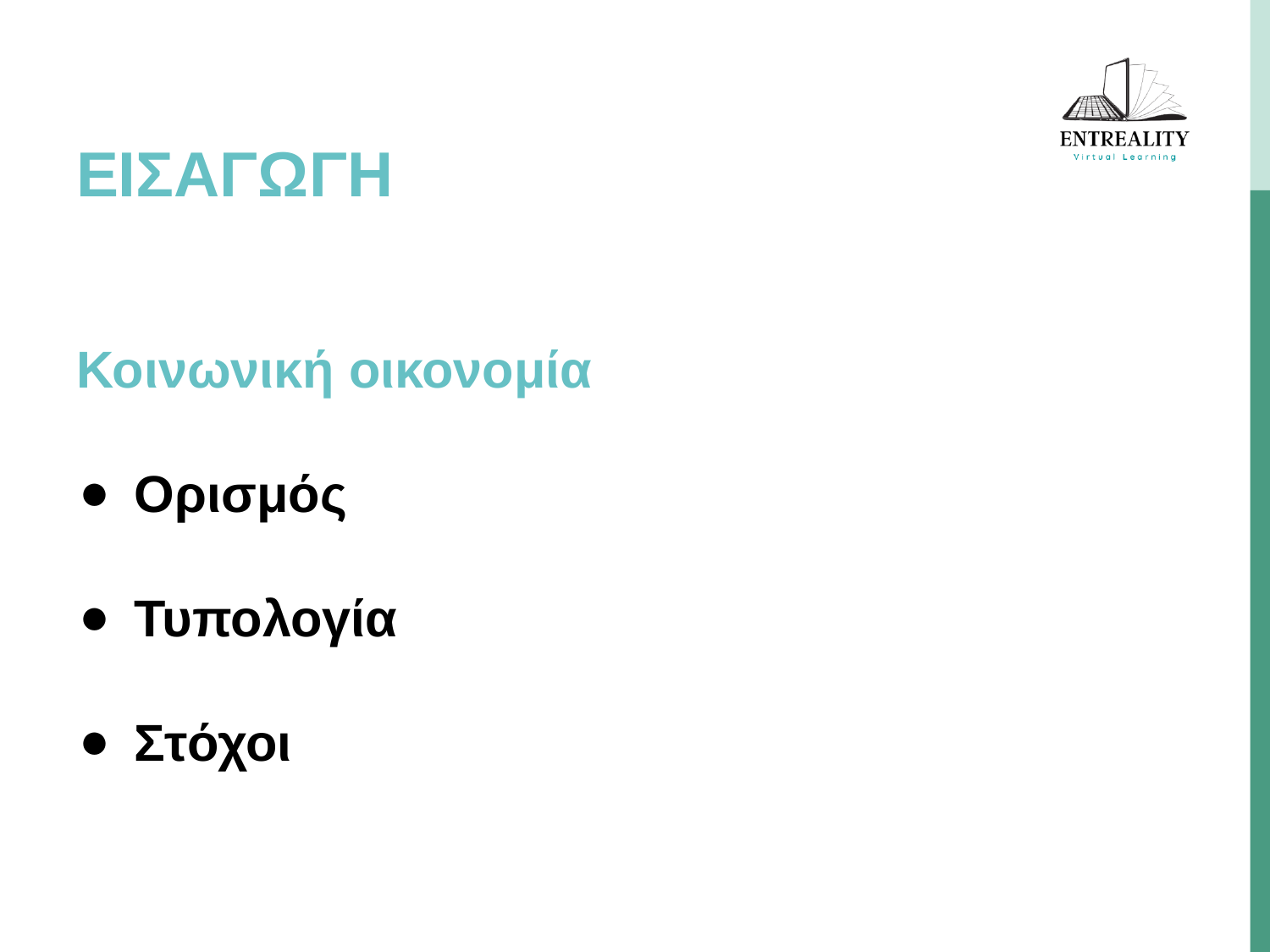

# ΕΙΣΑΓΩΓΗ

Κοινωνική οικονομία
Ορισμός
Τυπολογία
Στόχοι